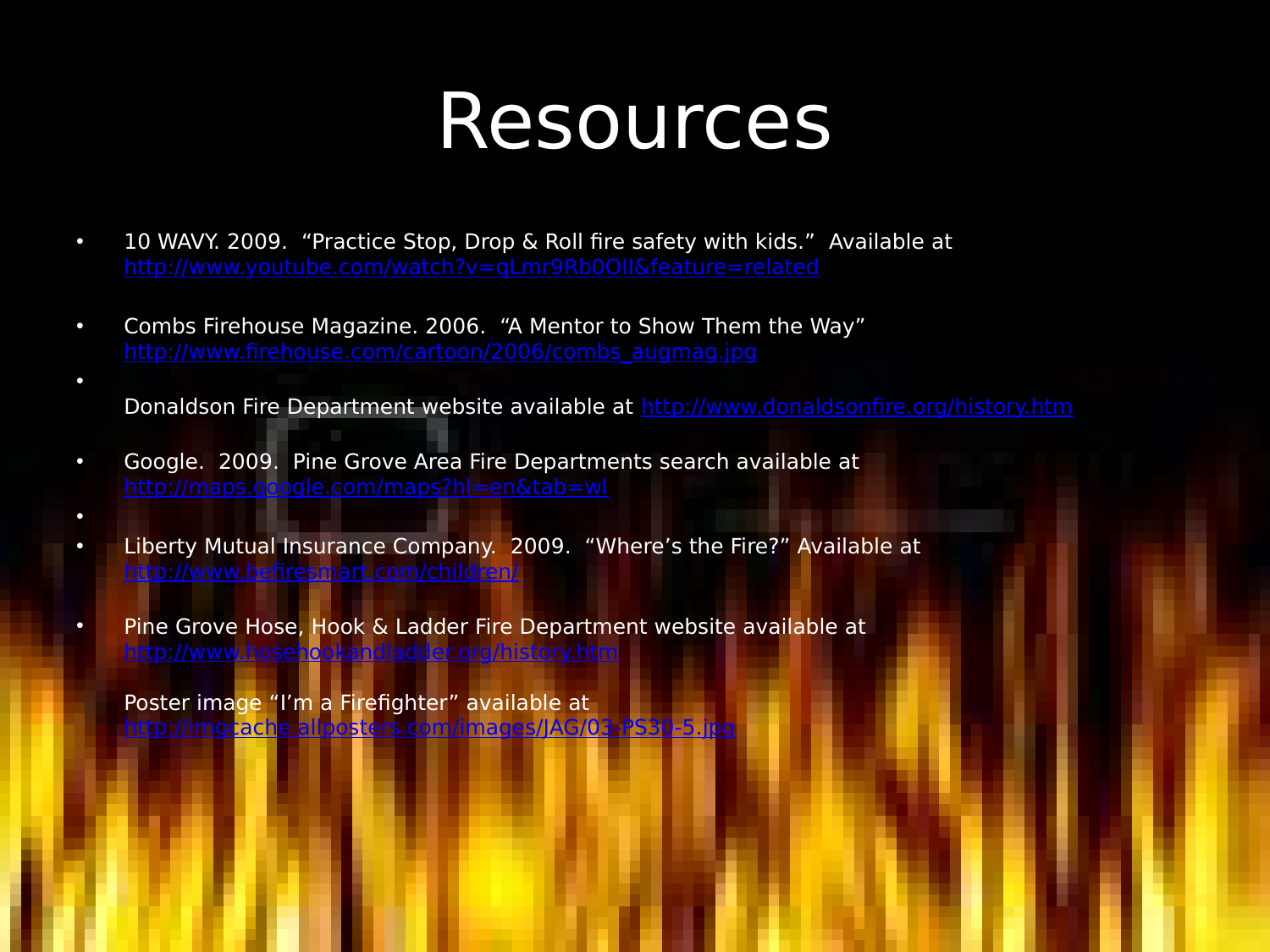

# Resources
10 WAVY. 2009.  “Practice Stop, Drop & Roll fire safety with kids.”  Available at http://www.youtube.com/watch?v=qLmr9Rb0OlI&feature=related

Combs Firehouse Magazine. 2006.  “A Mentor to Show Them the Way”    http://www.firehouse.com/cartoon/2006/combs_augmag.jpg
Donaldson Fire Department website available at http://www.donaldsonfire.org/history.htm
Google.  2009.  Pine Grove Area Fire Departments search available at   http://maps.google.com/maps?hl=en&tab=wl

Liberty Mutual Insurance Company.  2009.  “Where’s the Fire?” Available at  http://www.befiresmart.com/children/
Pine Grove Hose, Hook & Ladder Fire Department website available at http://www.hosehookandladder.org/history.htm
Poster image “I’m a Firefighter” available at http://imgcache.allposters.com/images/JAG/03-PS30-5.jpg